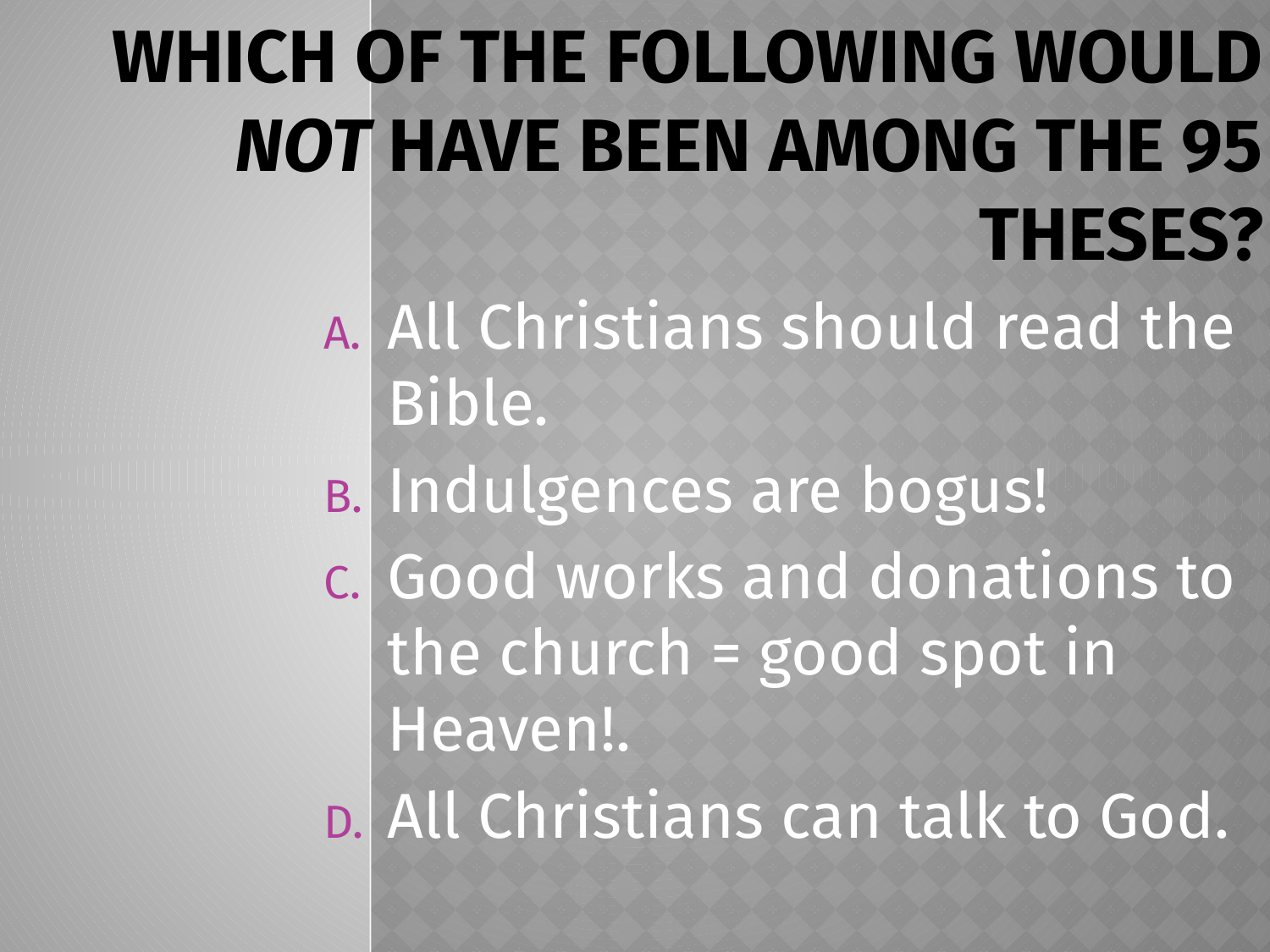

# Which of the following would not have been among the 95 theses?
All Christians should read the Bible.
Indulgences are bogus!
Good works and donations to the church = good spot in Heaven!.
All Christians can talk to God.